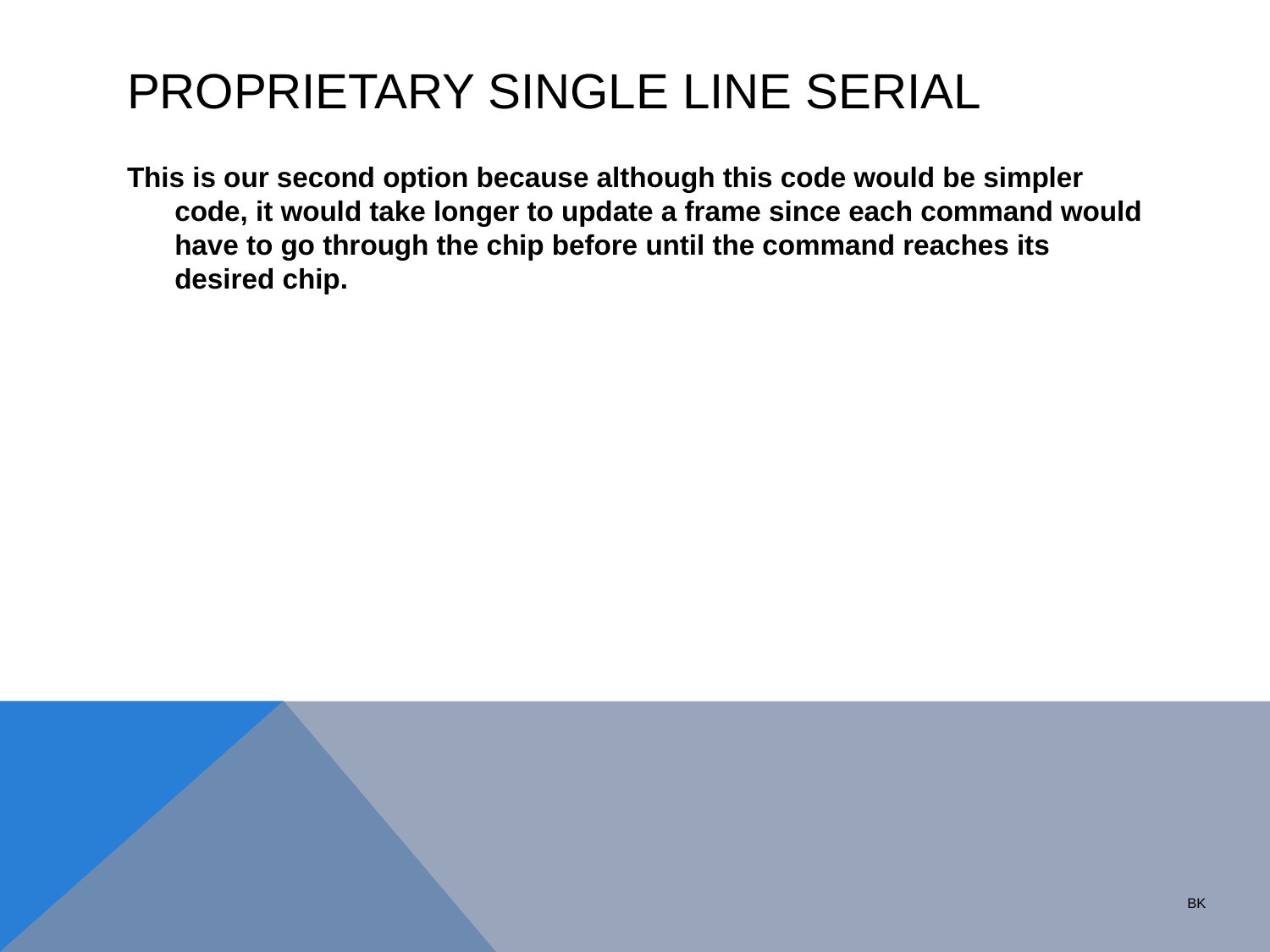

# Proprietary Single Line Serial
This is our second option because although this code would be simpler code, it would take longer to update a frame since each command would have to go through the chip before until the command reaches its desired chip.
BK